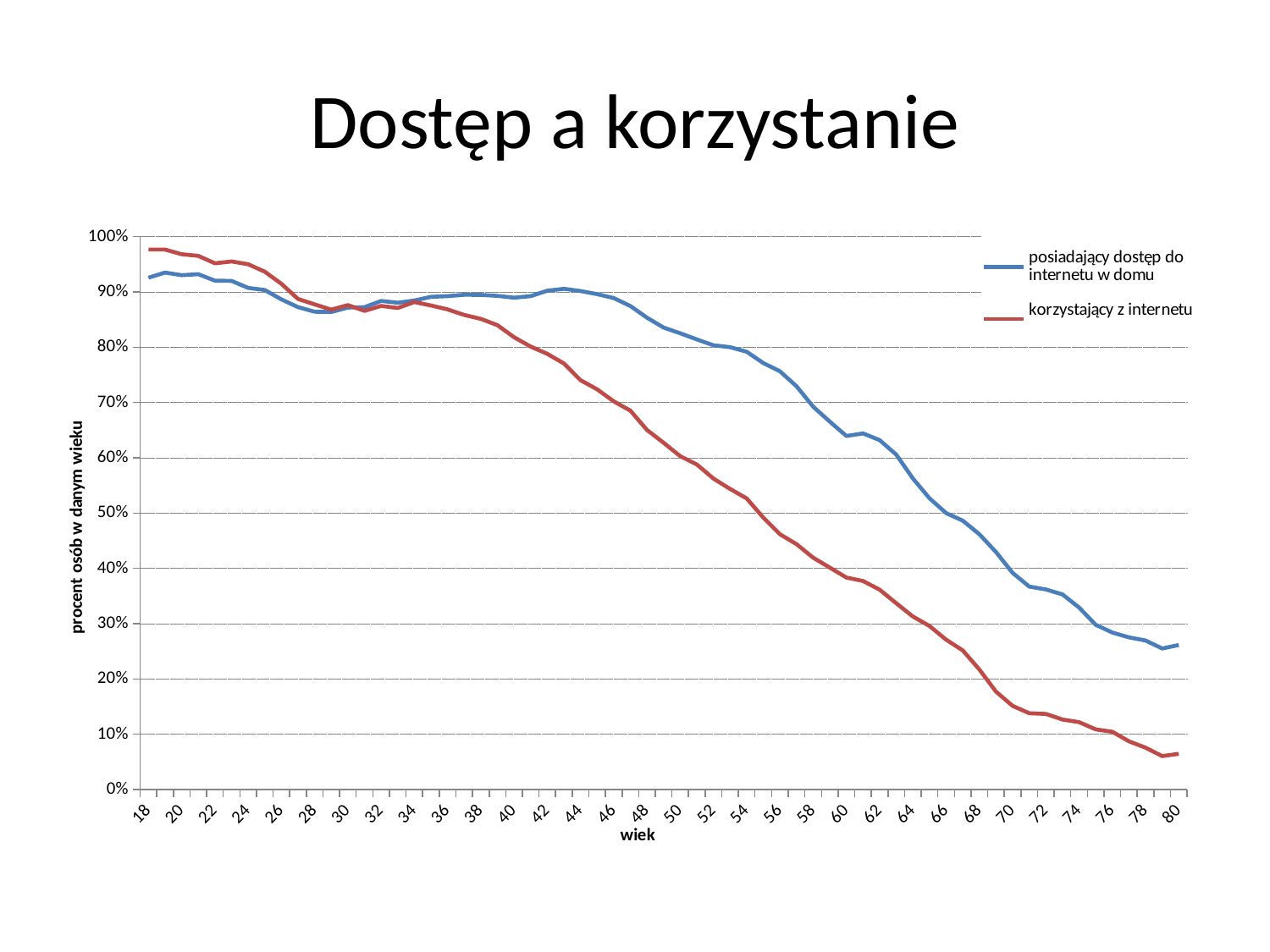

# Dostęp a korzystanie

### Chart

| Category | posiadający dostęp do internetu w domu | korzystający z internetu |
|---|---|---|
| 18 | 0.925691098148618 | 0.9766615930999495 |
| 19 | 0.9349724264705886 | 0.9765517241379308 |
| 20 | 0.9301857238755876 | 0.9681685720690427 |
| 21 | 0.9320044296788486 | 0.9651730257320318 |
| 22 | 0.9203248463564533 | 0.9516802108499892 |
| 23 | 0.9198813056379821 | 0.9550638686131387 |
| 24 | 0.9071942446043166 | 0.9499760651029198 |
| 25 | 0.9034864927268527 | 0.9366505413499194 |
| 26 | 0.8864402968293231 | 0.9146451033243489 |
| 27 | 0.8724123362906633 | 0.8872466216216215 |
| 28 | 0.8641752059473579 | 0.8774608276416231 |
| 29 | 0.8636363636363635 | 0.8678990949354906 |
| 30 | 0.8716317365269464 | 0.8761459307764268 |
| 31 | 0.8723159509202454 | 0.8656429942418429 |
| 32 | 0.883695252116305 | 0.8746543778801847 |
| 33 | 0.8803558460421207 | 0.870950127411722 |
| 34 | 0.8844339622641506 | 0.8816578803853846 |
| 35 | 0.8910243709134139 | 0.8753974562798098 |
| 36 | 0.892310789049919 | 0.8683733118322916 |
| 37 | 0.8947476828012356 | 0.8583505154639176 |
| 38 | 0.8946031746031748 | 0.8511854360711267 |
| 39 | 0.892785793562708 | 0.8398489560195473 |
| 40 | 0.8895308527848393 | 0.8180134290344988 |
| 41 | 0.8923335736601778 | 0.8010571840461316 |
| 42 | 0.9021894336030467 | 0.7879581151832461 |
| 43 | 0.9056324110671937 | 0.7705403404885273 |
| 44 | 0.9015271195365981 | 0.7402631578947366 |
| 45 | 0.8958981612446959 | 0.7236693091732732 |
| 46 | 0.888793596340766 | 0.7018900343642615 |
| 47 | 0.8744273780652114 | 0.6851901807391422 |
| 48 | 0.8533872598584429 | 0.6502151354087574 |
| 49 | 0.835524743007411 | 0.6271226979191583 |
| 50 | 0.8251459143968877 | 0.6029232643118151 |
| 51 | 0.8140811455847256 | 0.5877716742297587 |
| 52 | 0.8034543069523391 | 0.5624316641154603 |
| 53 | 0.8000809388911372 | 0.5435970058668824 |
| 54 | 0.7917888563049857 | 0.5263878029710711 |
| 55 | 0.7713384585058155 | 0.49180974935859495 |
| 56 | 0.7563795853269535 | 0.4616306954436452 |
| 57 | 0.7292567428453778 | 0.4437099772774221 |
| 58 | 0.6923734244819483 | 0.4192579884194725 |
| 59 | 0.6653026060736594 | 0.4013385146804837 |
| 60 | 0.6393766461808607 | 0.38339572781325715 |
| 61 | 0.6439919445066014 | 0.37713004484304935 |
| 62 | 0.6319107662463629 | 0.3614077669902914 |
| 63 | 0.6056338028169016 | 0.3368553459119499 |
| 64 | 0.5625338386572821 | 0.31293990254466725 |
| 65 | 0.5267349260523321 | 0.29569432563444553 |
| 66 | 0.49984232103437415 | 0.2710309930423783 |
| 67 | 0.4862676056338029 | 0.25159235668789803 |
| 68 | 0.46166878441338416 | 0.21698513800424638 |
| 69 | 0.4294990723562153 | 0.17704460966542762 |
| 70 | 0.3918849512069854 | 0.1512345679012346 |
| 71 | 0.36699635606454983 | 0.13793103448275873 |
| 72 | 0.3619000979431931 | 0.13667649950835792 |
| 73 | 0.3528571428571428 | 0.1265520534861509 |
| 74 | 0.32912533814247086 | 0.12173128944995497 |
| 75 | 0.2979405034324944 | 0.10872544540886254 |
| 76 | 0.28390201224846906 | 0.10445804195804198 |
| 77 | 0.2752208275220828 | 0.08713886300093196 |
| 78 | 0.26954832442933463 | 0.07560975609756096 |
| 79 | 0.25506072874493935 | 0.06039488966318236 |
| 80 | 0.2614001284521516 | 0.06455777921239511 |